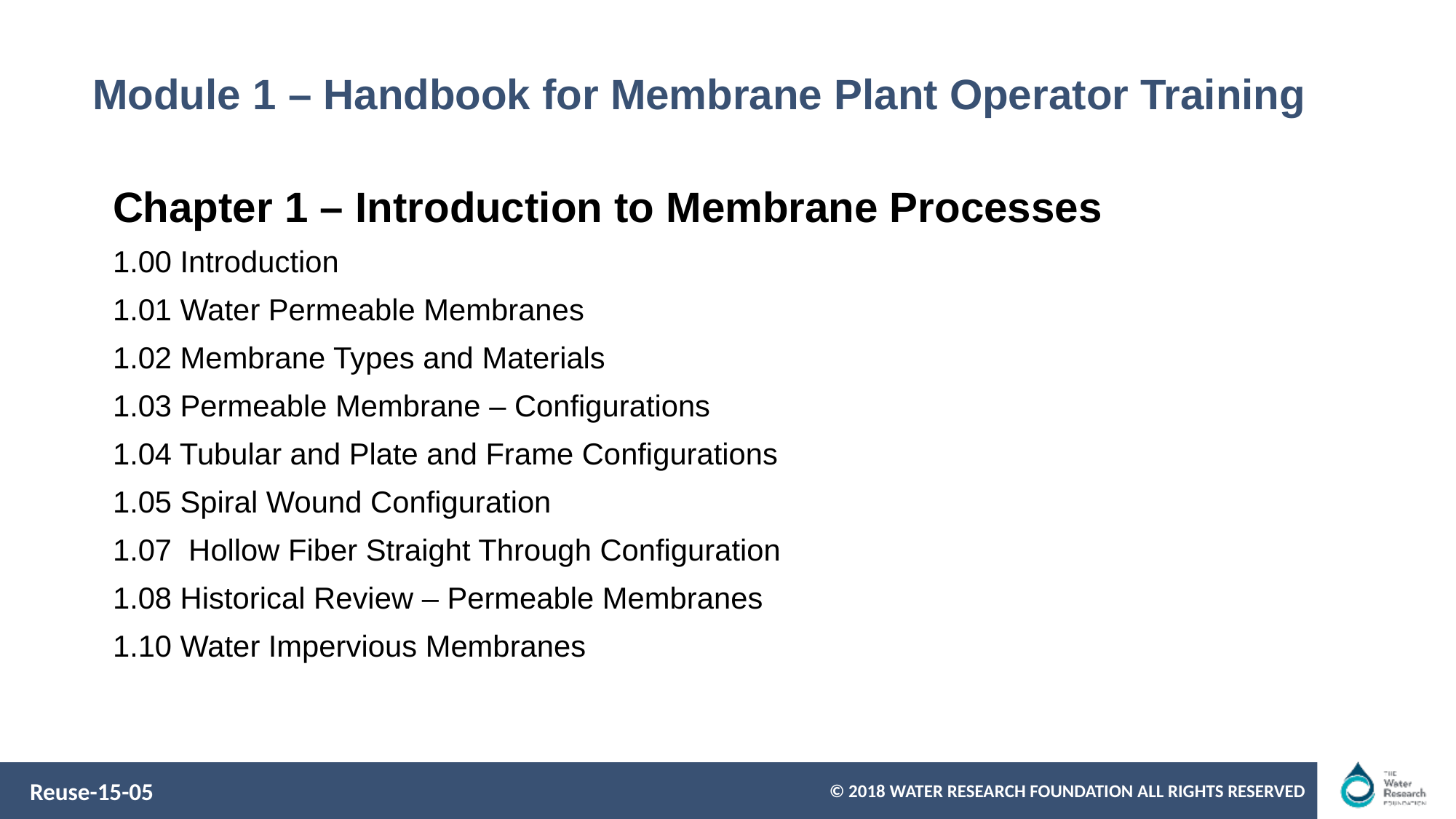

# Module 1 – Handbook for Membrane Plant Operator Training
Chapter 1 – Introduction to Membrane Processes
1.00 Introduction
1.01 Water Permeable Membranes
1.02 Membrane Types and Materials
1.03 Permeable Membrane – Configurations
1.04 Tubular and Plate and Frame Configurations
1.05 Spiral Wound Configuration
1.07  Hollow Fiber Straight Through Configuration
1.08 Historical Review – Permeable Membranes
1.10 Water Impervious Membranes